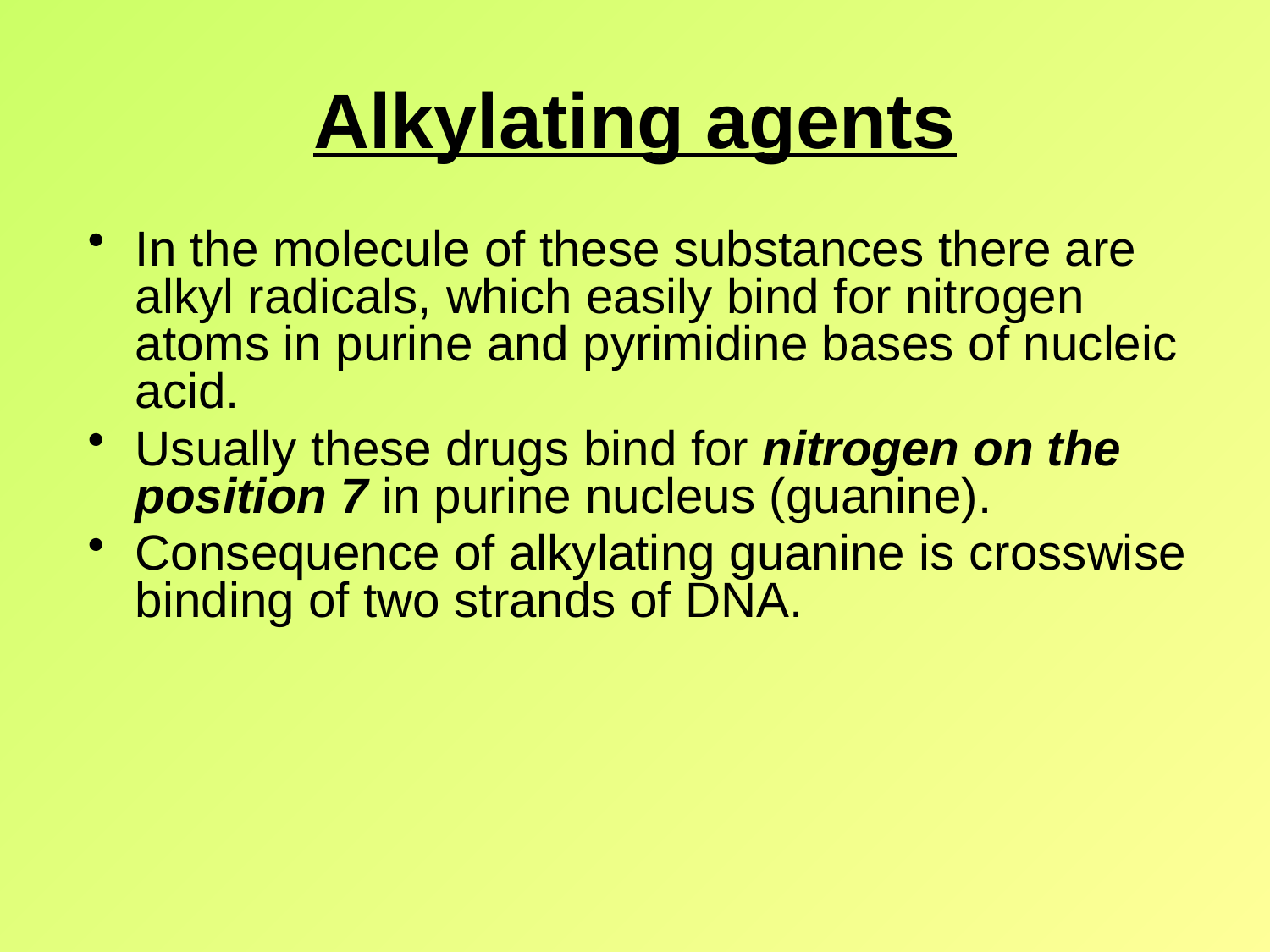

# Alkylating agents
In the molecule of these substances there are alkyl radicals, which easily bind for nitrogen atoms in purine and pyrimidine bases of nucleic acid.
Usually these drugs bind for nitrogen on the position 7 in purine nucleus (guanine).
Consequence of alkylating guanine is crosswise binding of two strands of DNA.